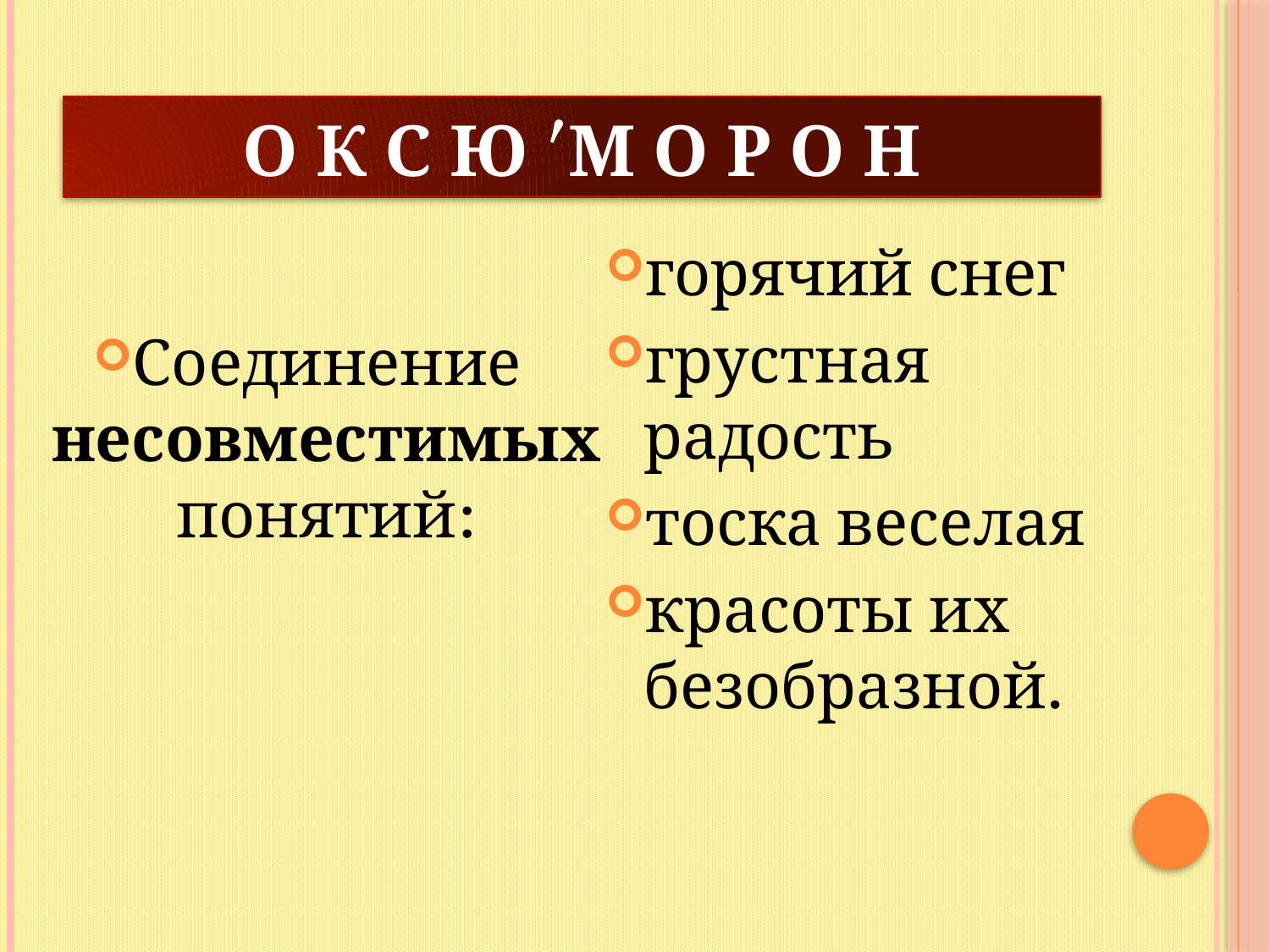

# О к с ю ′м о р о н
горячий снег
грустная радость
тоска веселая
красоты их безобразной.
Соединение несовместимых понятий: